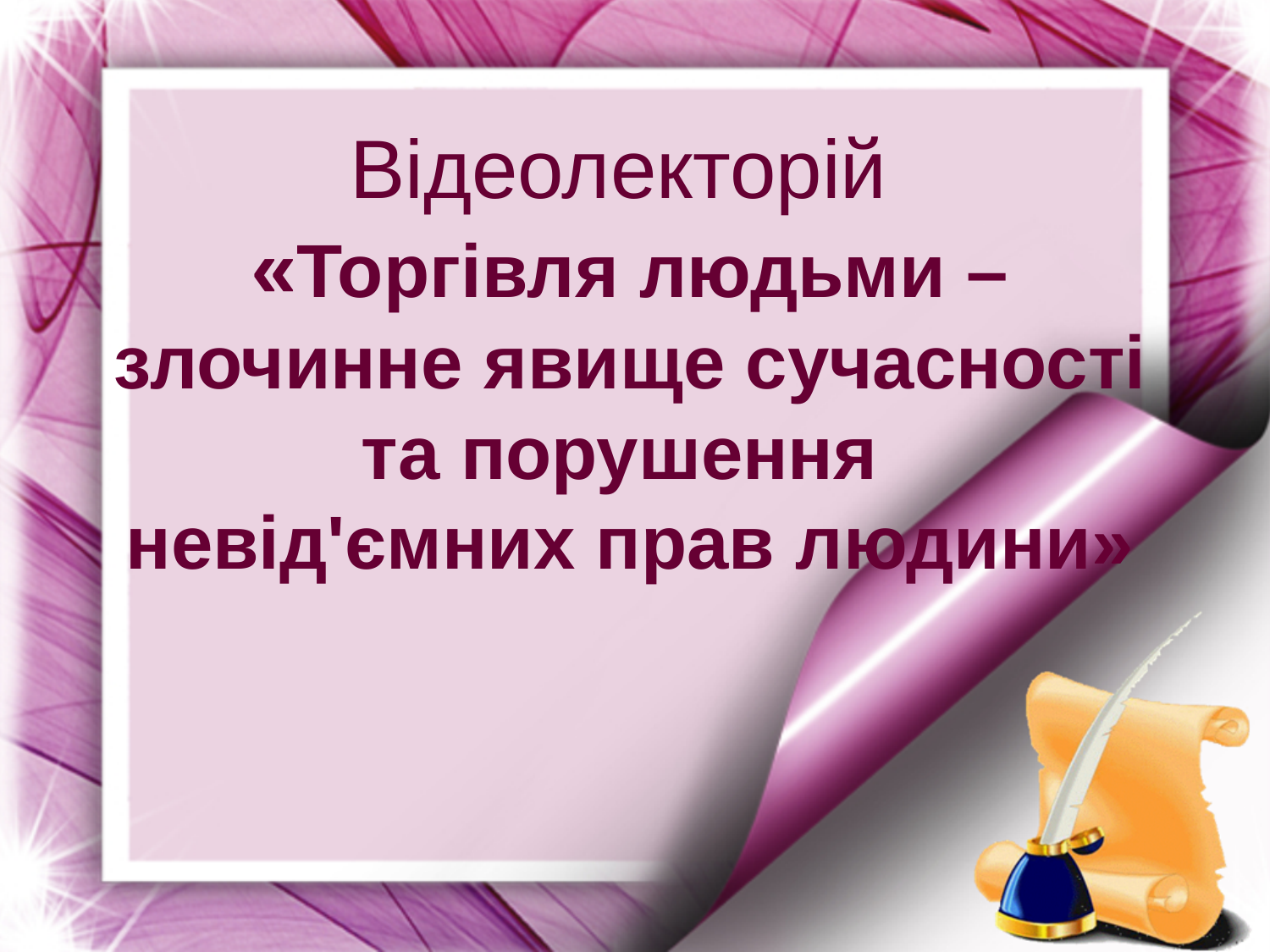

# Відеолекторій «Торгівля людьми – злочинне явище сучасності та порушення невід'ємних прав людини»